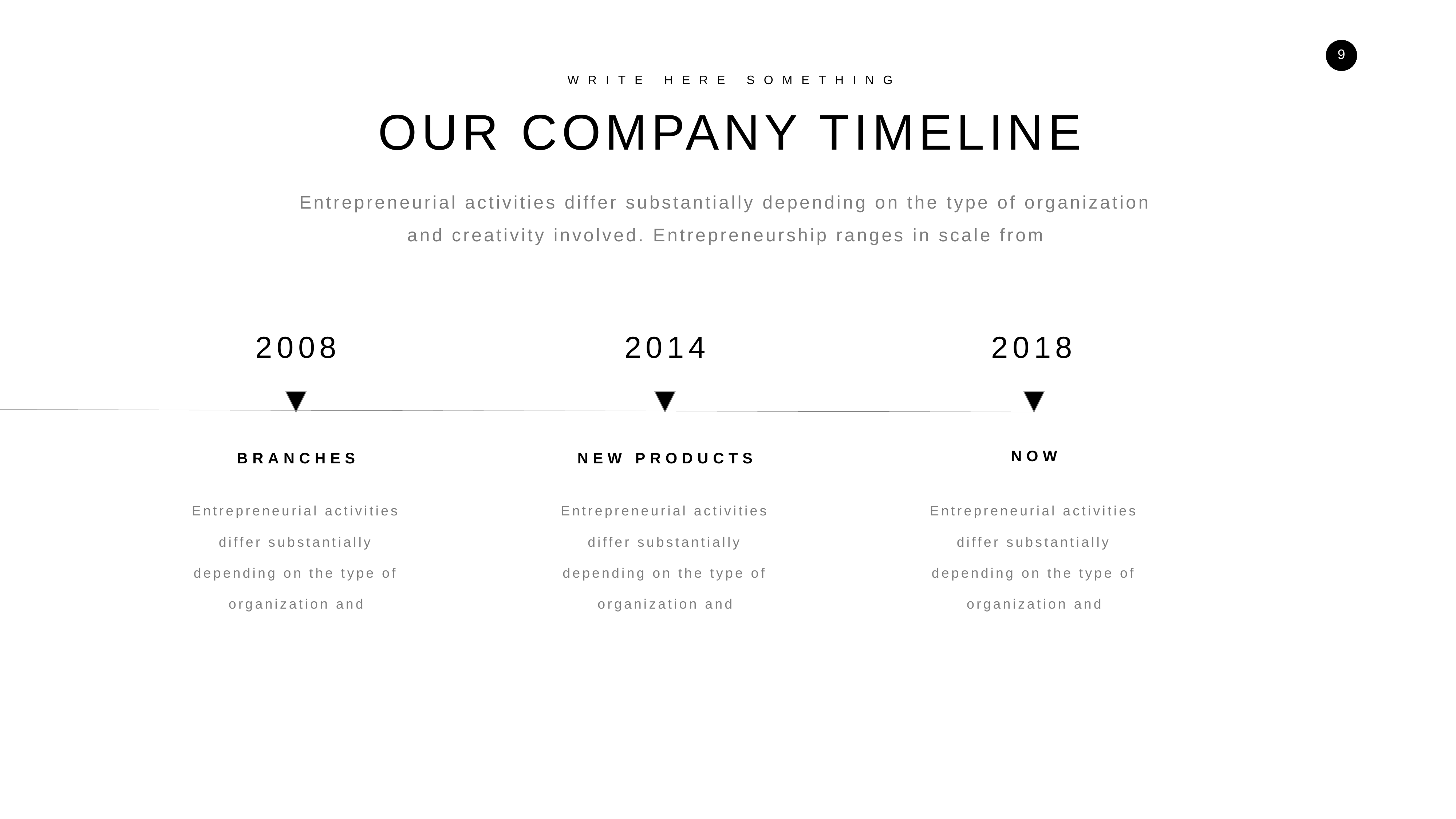

WRITE HERE SOMETHING
OUR COMPANY TIMELINE
Entrepreneurial activities differ substantially depending on the type of organization and creativity involved. Entrepreneurship ranges in scale from
2008
2014
2018

NOW
BRANCHES
NEW PRODUCTS
Entrepreneurial activities differ substantially depending on the type of organization and
Entrepreneurial activities differ substantially depending on the type of organization and
Entrepreneurial activities differ substantially depending on the type of organization and